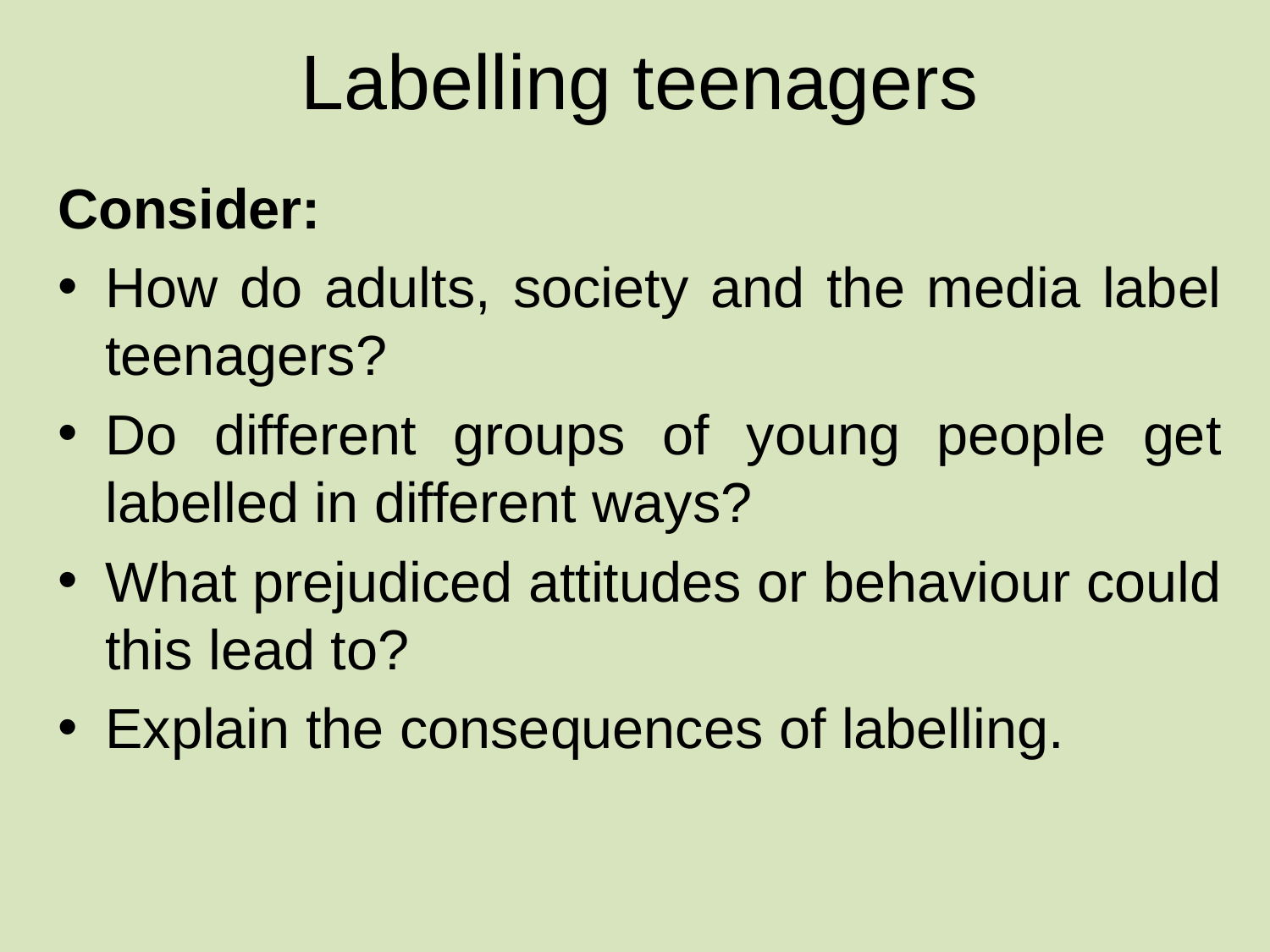

Labelling teenagers
Consider:
How do adults, society and the media label teenagers?
Do different groups of young people get labelled in different ways?
What prejudiced attitudes or behaviour could this lead to?
Explain the consequences of labelling.